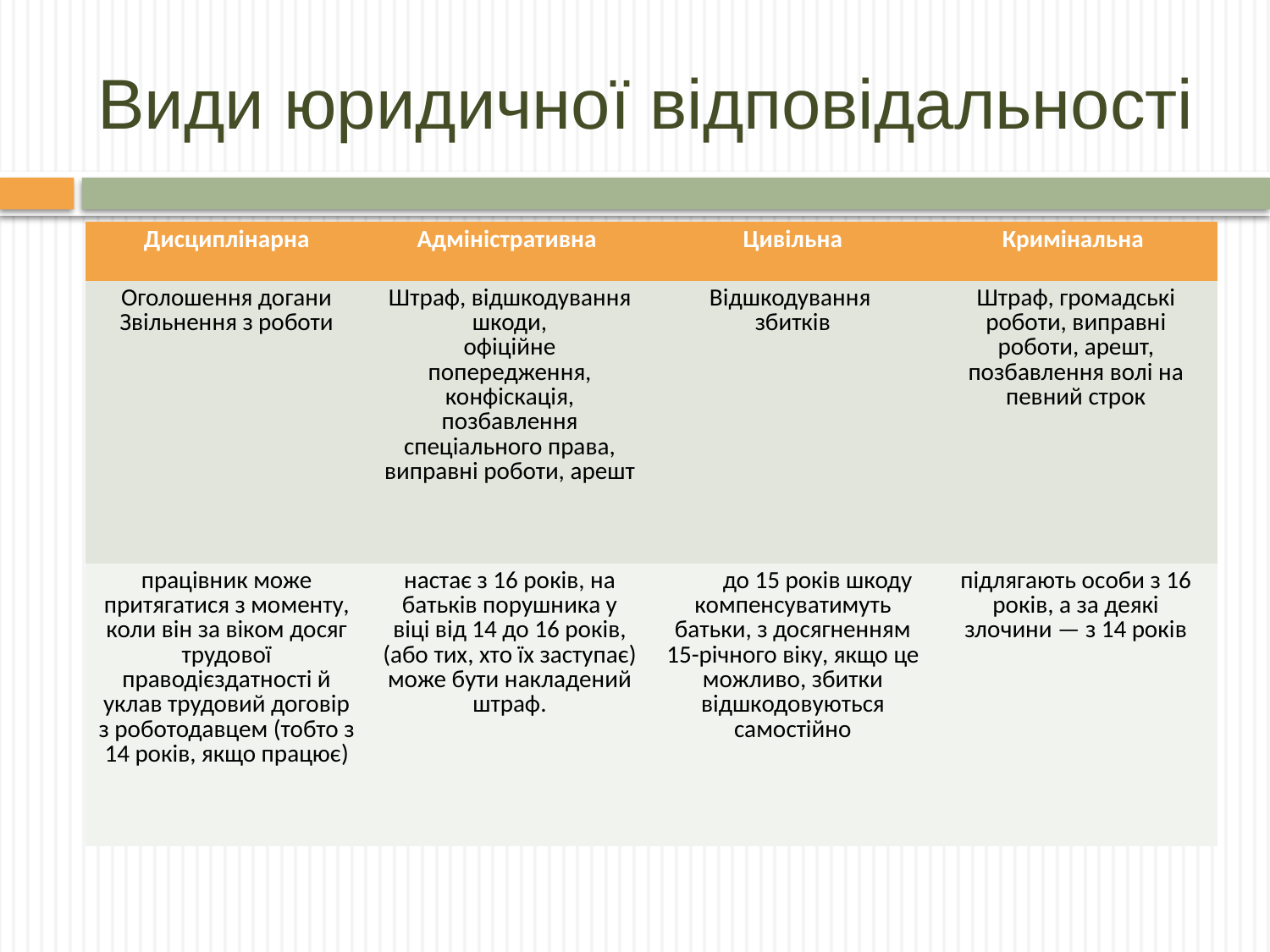

# Види юридичної відповідальності
| Дисциплінарна | Адміністративна | Цивільна | Кримінальна |
| --- | --- | --- | --- |
| Оголошення догани Звільнення з роботи | Штраф, відшкодування шкоди, офіційне попередження, конфіскація, позбавлення спеціального права, виправні роботи, арешт | Відшкодування збитків | Штраф, громадські роботи, виправні роботи, арешт, позбавлення волі на певний строк |
| працівник може притягатися з моменту, коли він за віком досяг трудової праводієздатності й уклав трудовий договір з роботодавцем (тобто з 14 років, якщо працює) | настає з 16 років, на батьків порушника у віці від 14 до 16 років, (або тих, хто їх заступає) може бути накладений штраф. | до 15 років шкоду компенсуватимуть батьки, з досягненням 15-річного віку, якщо це можливо, збитки відшкодовуються самостійно | підлягають особи з 16 років, а за деякі злочини — з 14 років |